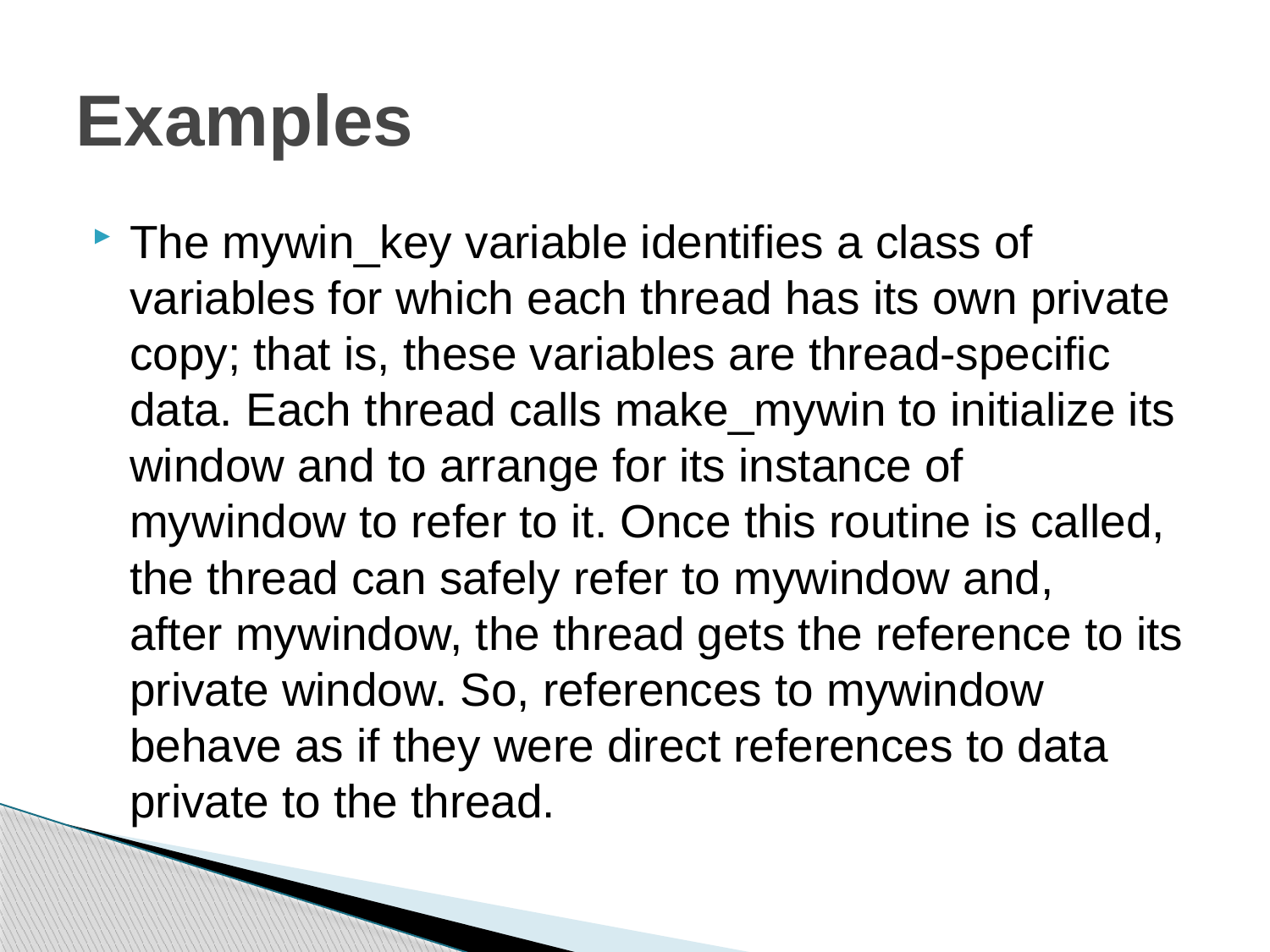

# Examples
The mywin_key variable identifies a class of variables for which each thread has its own private copy; that is, these variables are thread-specific data. Each thread calls make_mywin to initialize its window and to arrange for its instance of mywindow to refer to it. Once this routine is called, the thread can safely refer to mywindow and, after mywindow, the thread gets the reference to its private window. So, references to mywindow behave as if they were direct references to data private to the thread.